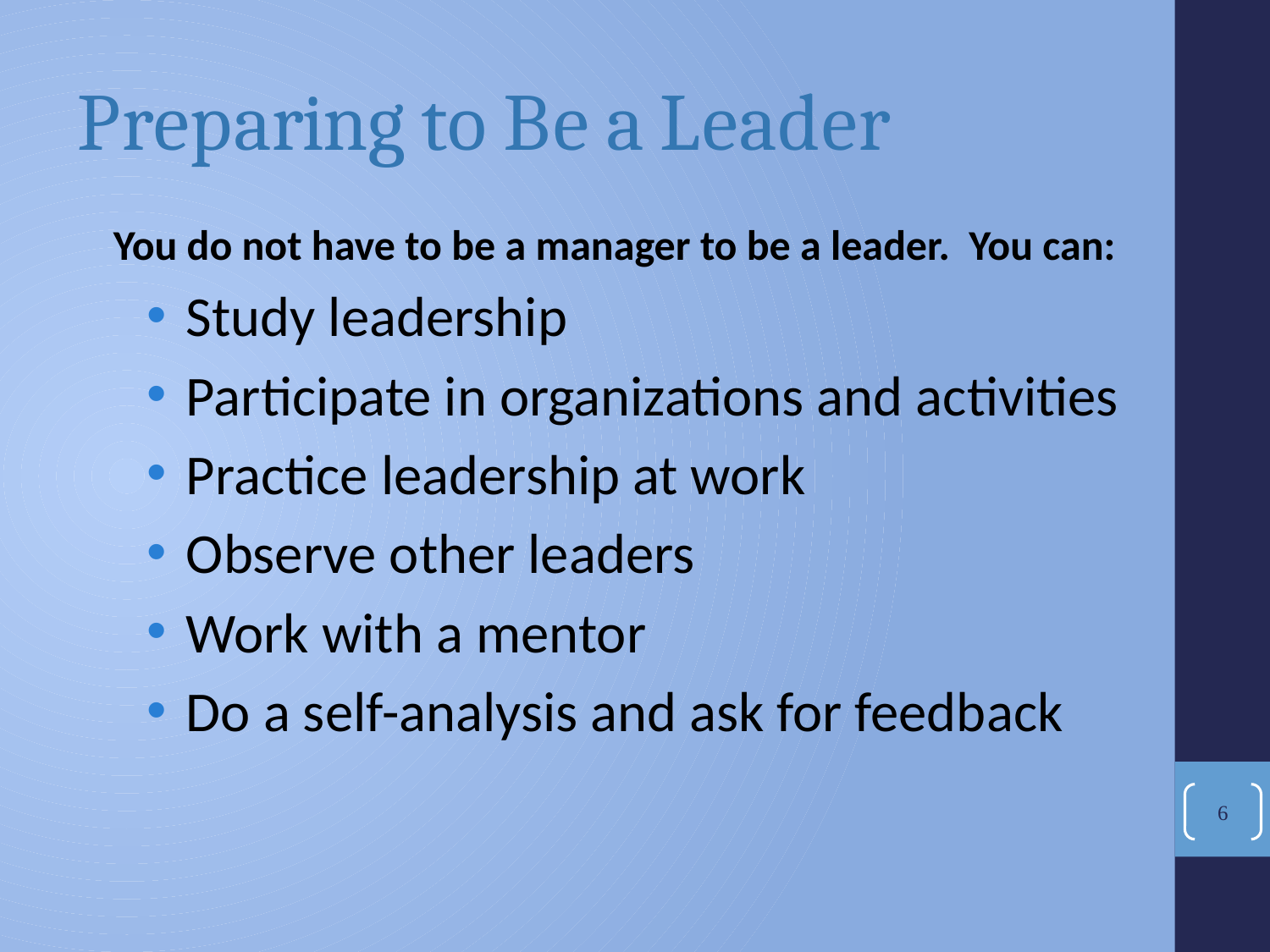

# Preparing to Be a Leader
You do not have to be a manager to be a leader.  You can:
Study leadership
Participate in organizations and activities
Practice leadership at work
Observe other leaders
Work with a mentor
Do a self-analysis and ask for feedback
6